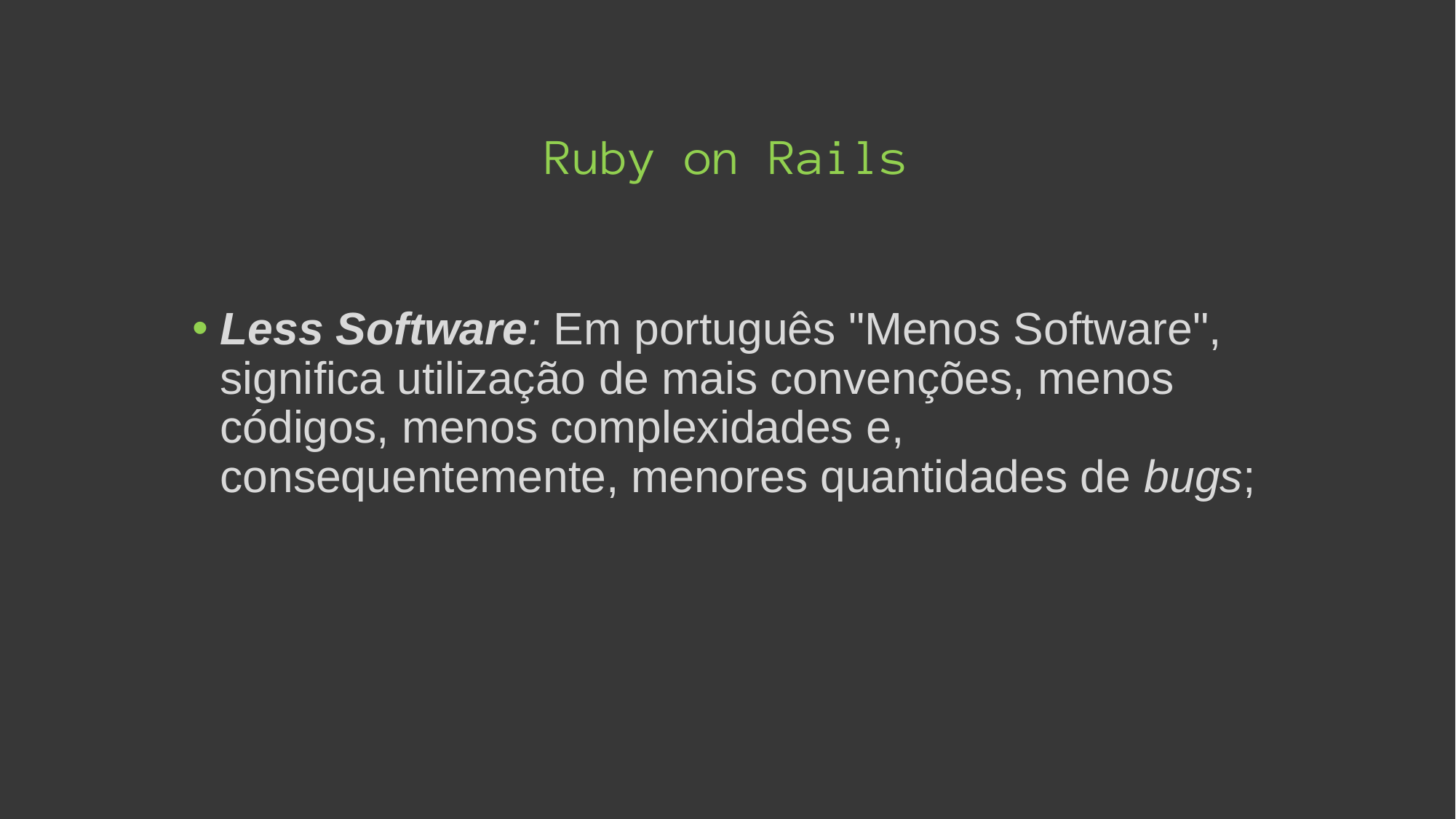

# Ruby on Rails

Less Software: Em português "Menos Software", significa utilização de mais convenções, menos códigos, menos complexidades e, consequentemente, menores quantidades de bugs;